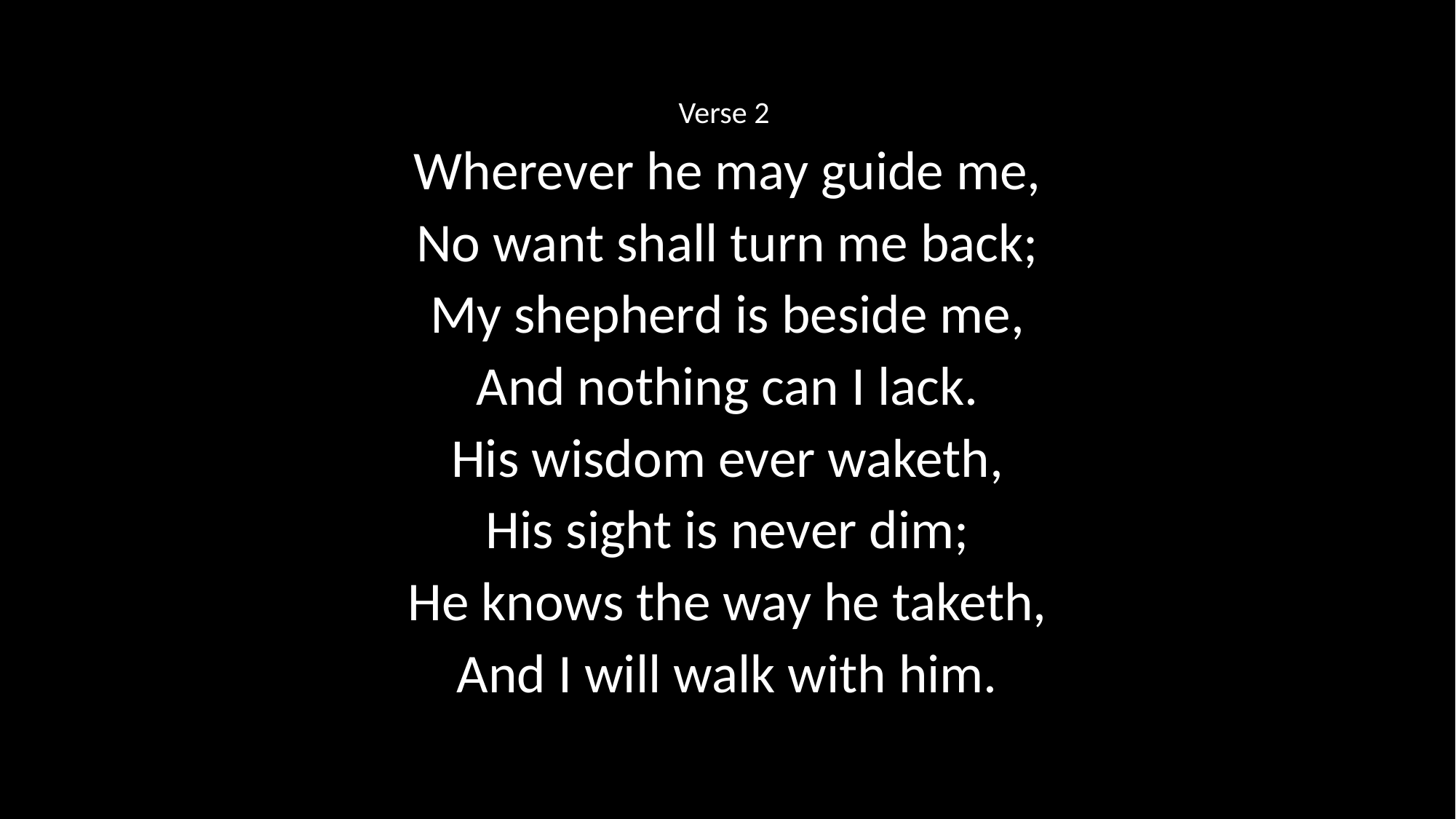

Verse 2
Wherever he may guide me,
No want shall turn me back;
My shepherd is beside me,
And nothing can I lack.
His wisdom ever waketh,
His sight is never dim;
He knows the way he taketh,
And I will walk with him.